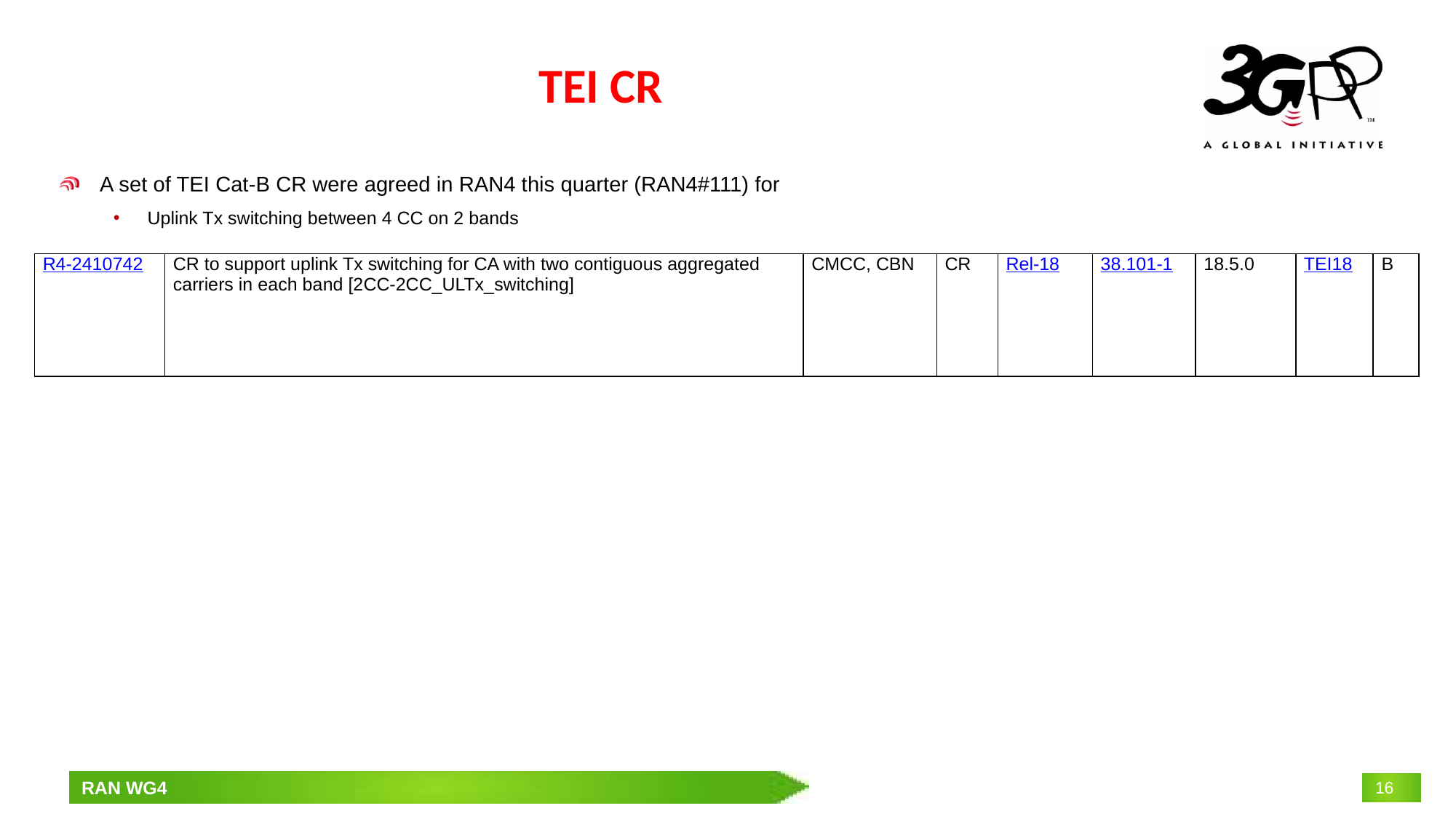

# TEI CR
A set of TEI Cat-B CR were agreed in RAN4 this quarter (RAN4#111) for
Uplink Tx switching between 4 CC on 2 bands

| R4-2410742 | CR to support uplink Tx switching for CA with two contiguous aggregated carriers in each band [2CC-2CC\_ULTx\_switching] | CMCC, CBN | CR | Rel-18 | 38.101-1 | 18.5.0 | TEI18 | B |
| --- | --- | --- | --- | --- | --- | --- | --- | --- |